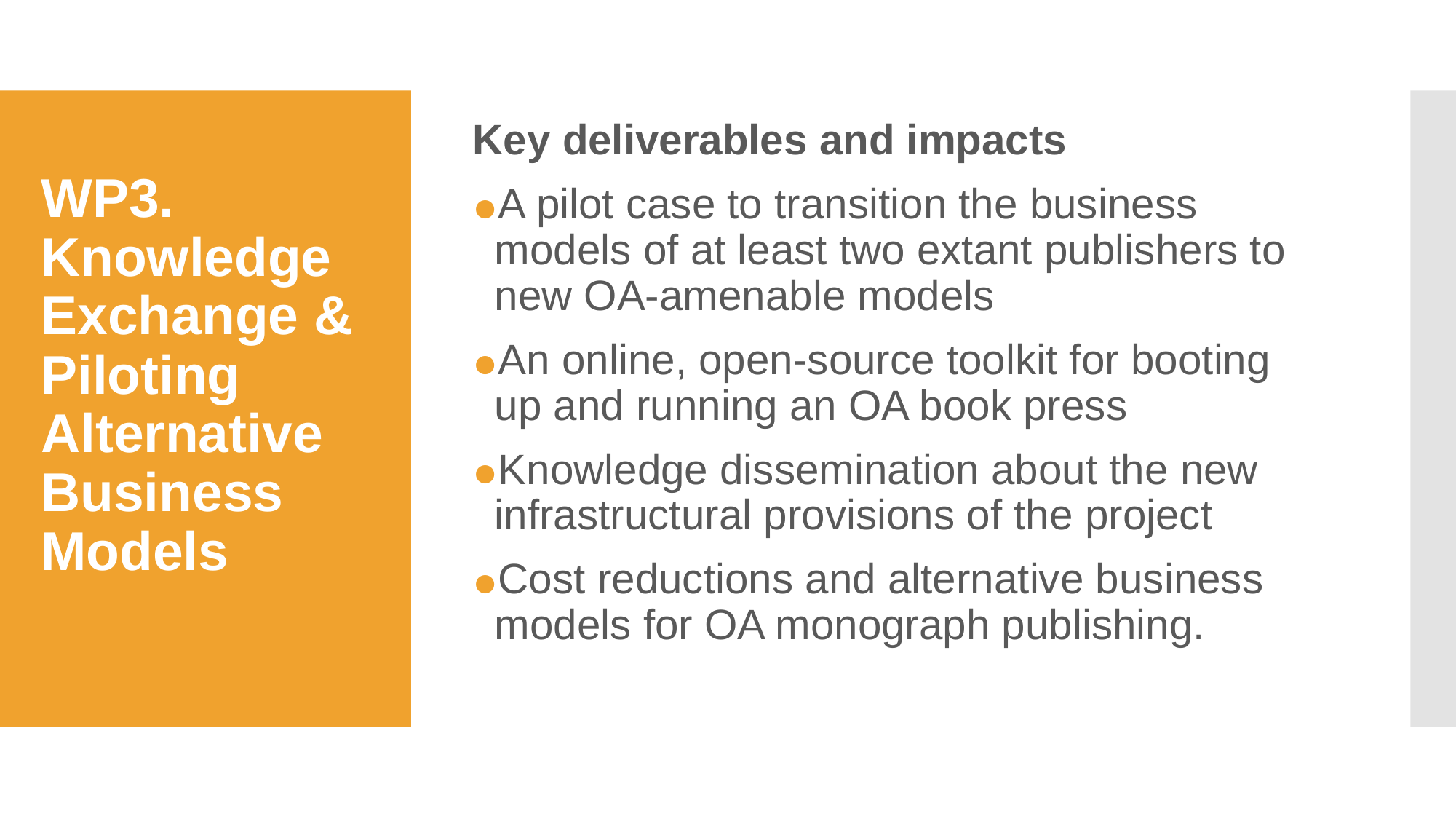

Key deliverables and impacts
A pilot case to transition the business models of at least two extant publishers to new OA-amenable models
An online, open-source toolkit for booting up and running an OA book press
Knowledge dissemination about the new infrastructural provisions of the project
Cost reductions and alternative business models for OA monograph publishing.

# WP3. Knowledge Exchange & Piloting Alternative Business Models